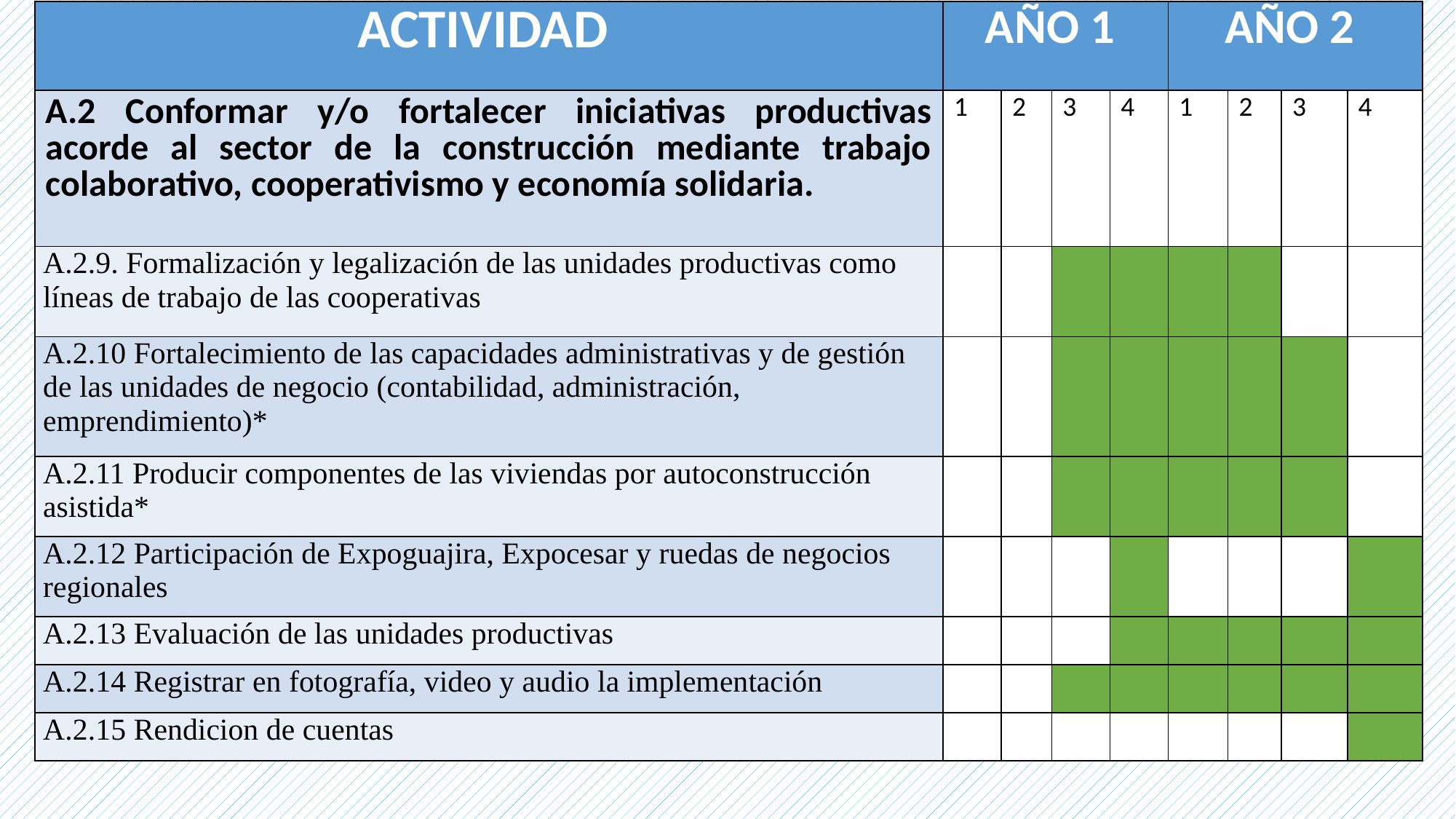

| ACTIVIDAD | AÑO 1 |  |  |  | AÑO 2 |  |  |  |
| --- | --- | --- | --- | --- | --- | --- | --- | --- |
| A.2 Conformar y/o fortalecer iniciativas productivas acorde al sector de la construcción mediante trabajo colaborativo, cooperativismo y economía solidaria. | 1 | 2 | 3 | 4 | 1 | 2 | 3 | 4 |
| A.2.9. Formalización y legalización de las unidades productivas como líneas de trabajo de las cooperativas |  |  |  |  |  |  |  |  |
| A.2.10 Fortalecimiento de las capacidades administrativas y de gestión de las unidades de negocio (contabilidad, administración, emprendimiento)\* |  |  |  |  |  |  |  |  |
| A.2.11 Producir componentes de las viviendas por autoconstrucción asistida\* |  |  |  |  |  |  |  |  |
| A.2.12 Participación de Expoguajira, Expocesar y ruedas de negocios regionales |  |  |  |  |  |  |  |  |
| A.2.13 Evaluación de las unidades productivas |  |  |  |  |  |  |  |  |
| A.2.14 Registrar en fotografía, video y audio la implementación |  |  |  |  |  |  |  |  |
| A.2.15 Rendicion de cuentas |  |  |  |  |  |  |  |  |